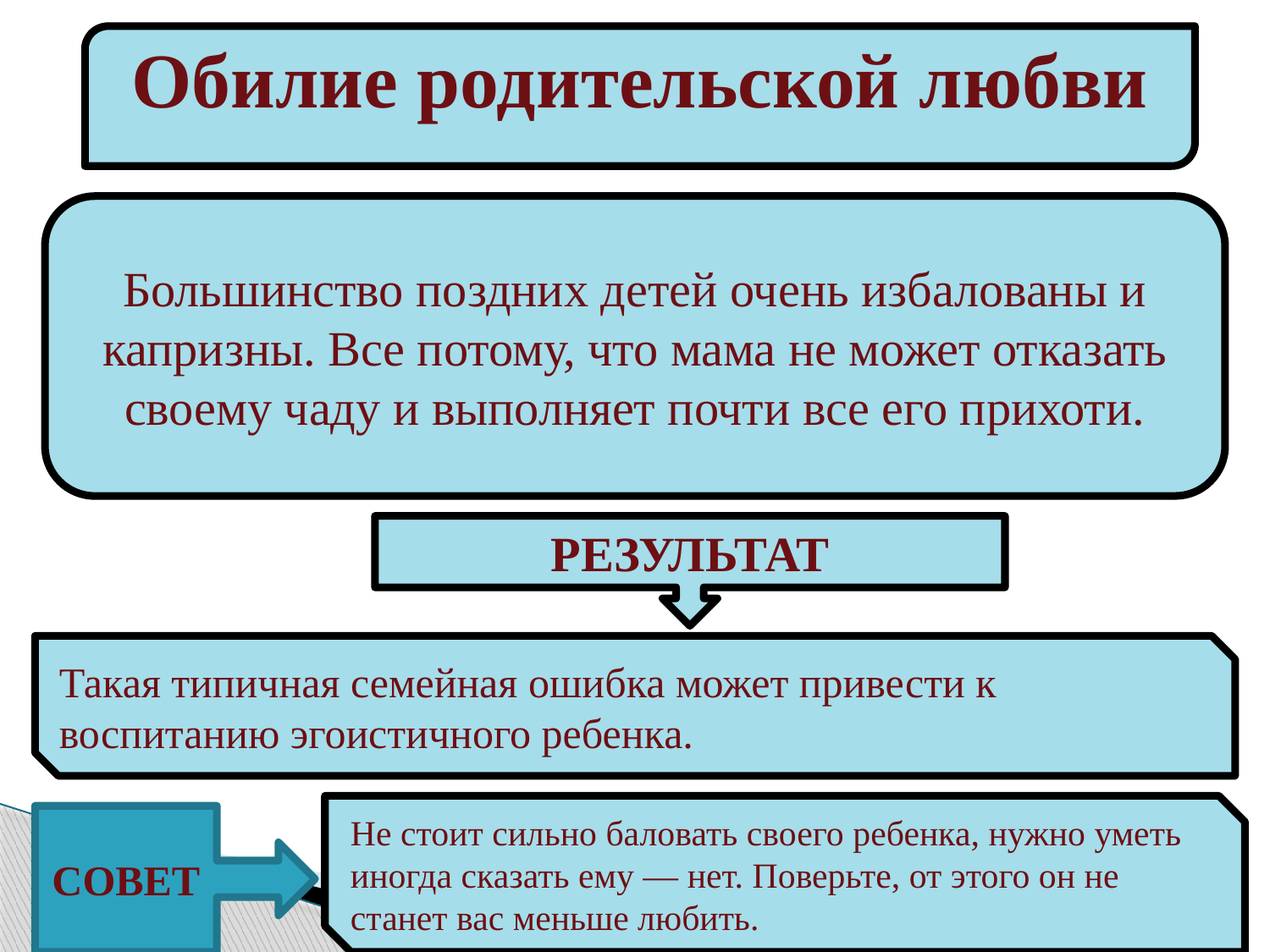

Обилие родительской любви

Большинство поздних детей очень избалованы и капризны. Все потому, что мама не может отказать своему чаду и выполняет почти все его прихоти.
РЕЗУЛЬТАТ
Такая типичная семейная ошибка может привести к воспитанию эгоистичного ребенка.

Не стоит сильно баловать своего ребенка, нужно уметь иногда сказать ему — нет. Поверьте, от этого он не станет вас меньше любить.

СОВЕТ